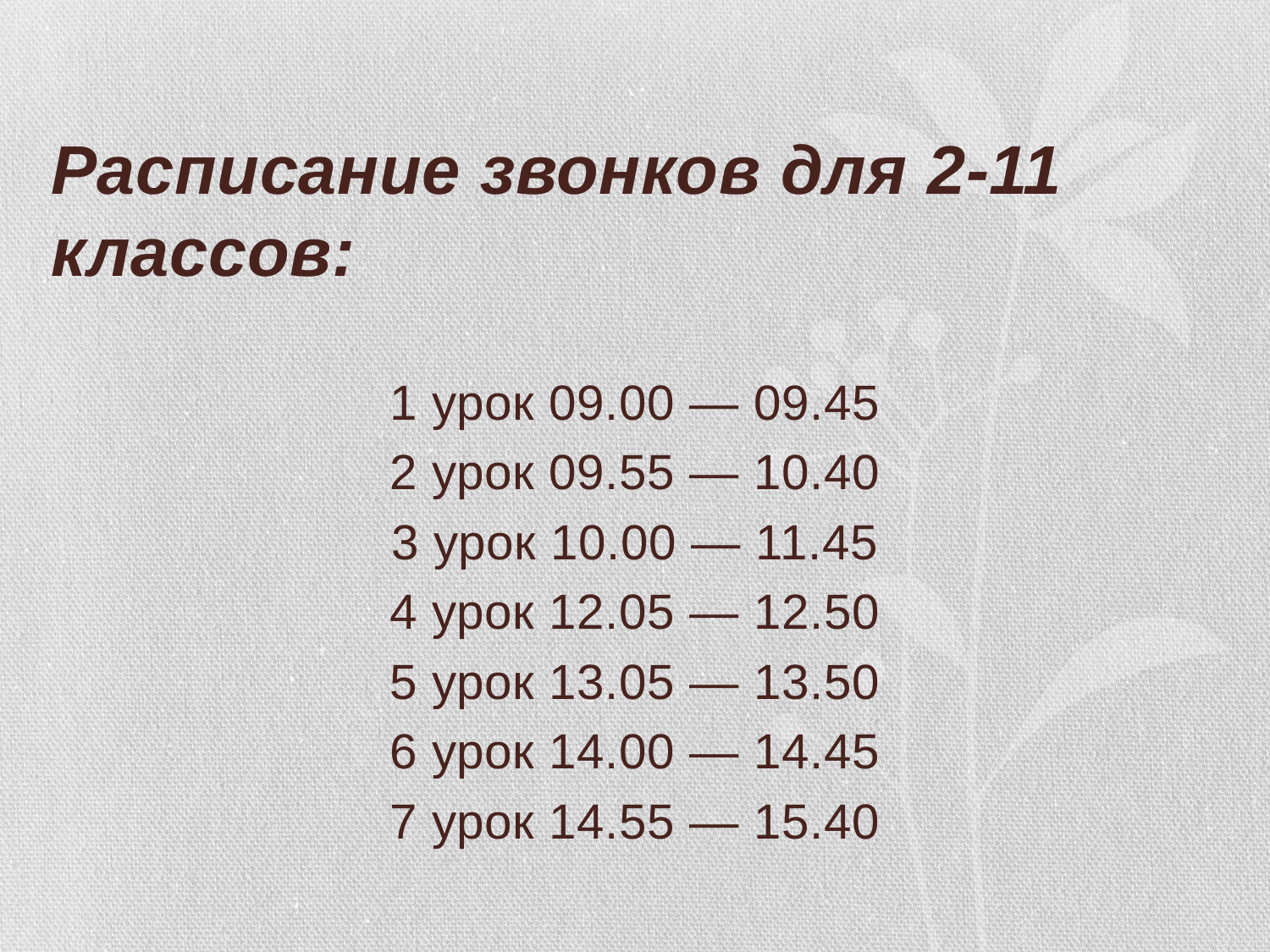

Расписание звонков для 2-11 классов:

1 урок 09.00 — 09.45
2 урок 09.55 — 10.40
3 урок 10.00 — 11.45
4 урок 12.05 — 12.50
5 урок 13.05 — 13.50
6 урок 14.00 — 14.45
7 урок 14.55 — 15.40